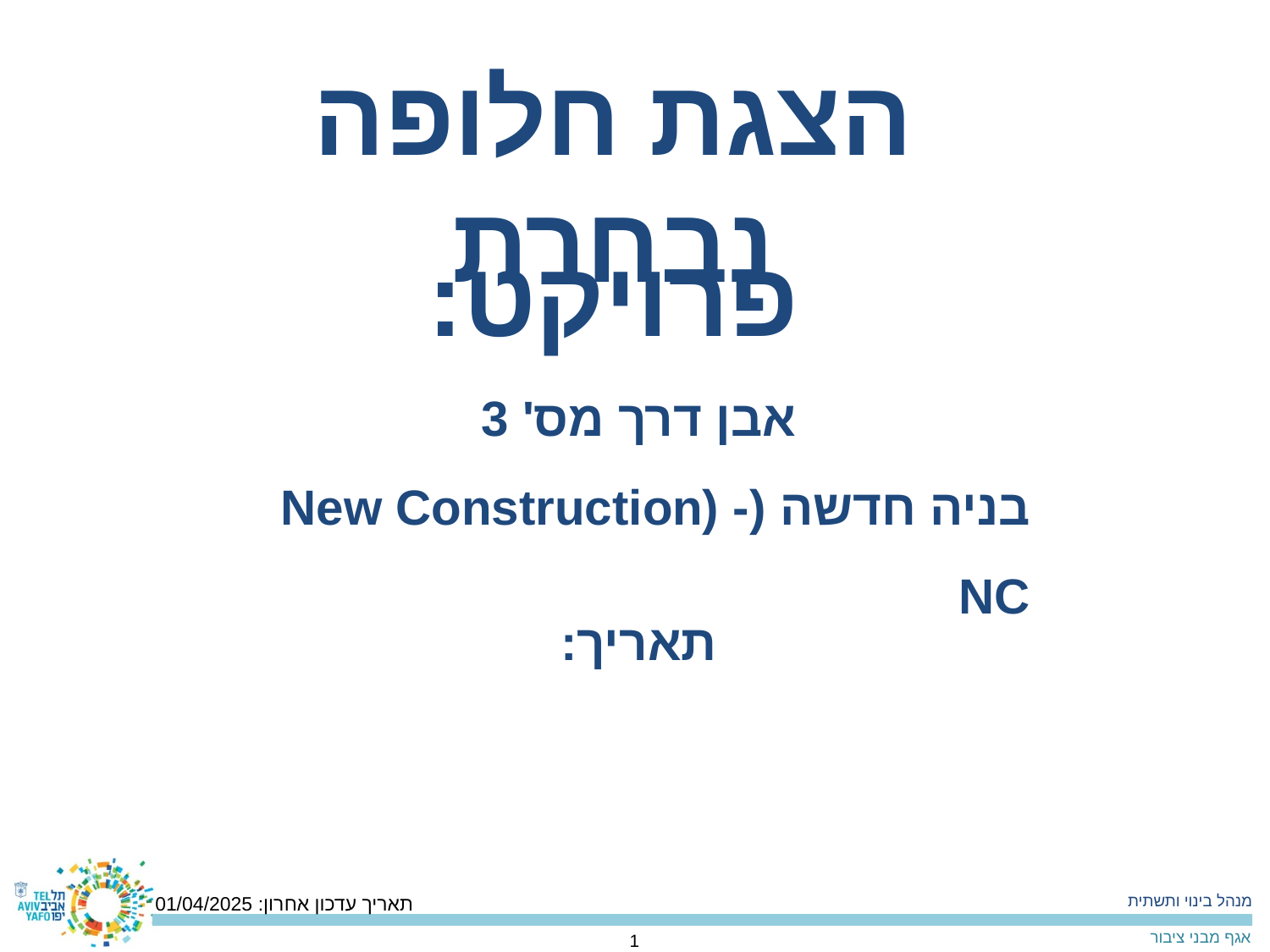

הצגת חלופה נבחרת

פרויקט:
אבן דרך מס' 3
בניה חדשה New Construction) -) NC
תאריך:
תאריך עדכון אחרון: 01/04/2025